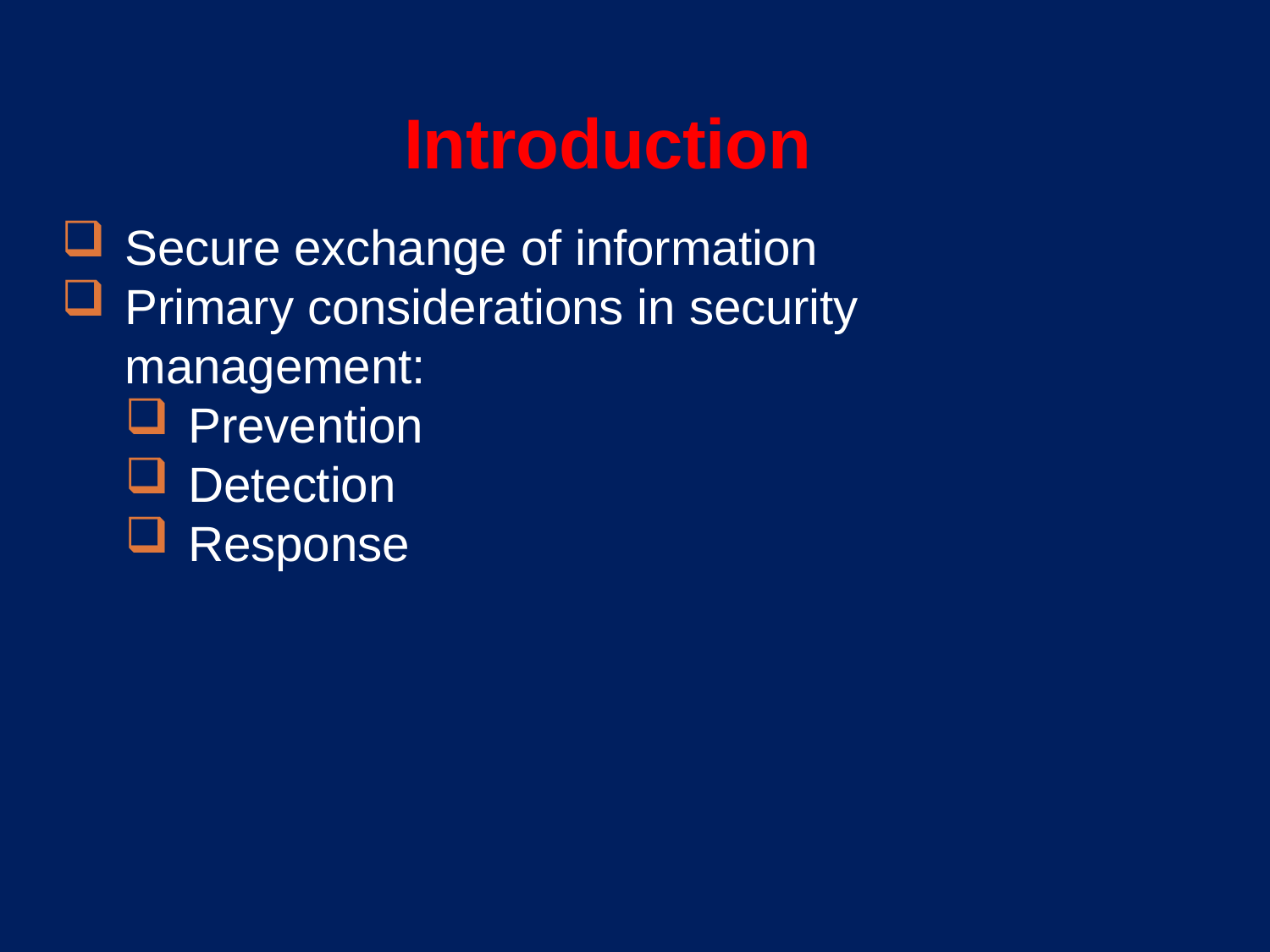

Introduction
Secure exchange of information
Primary considerations in security management:
Prevention
Detection
Response